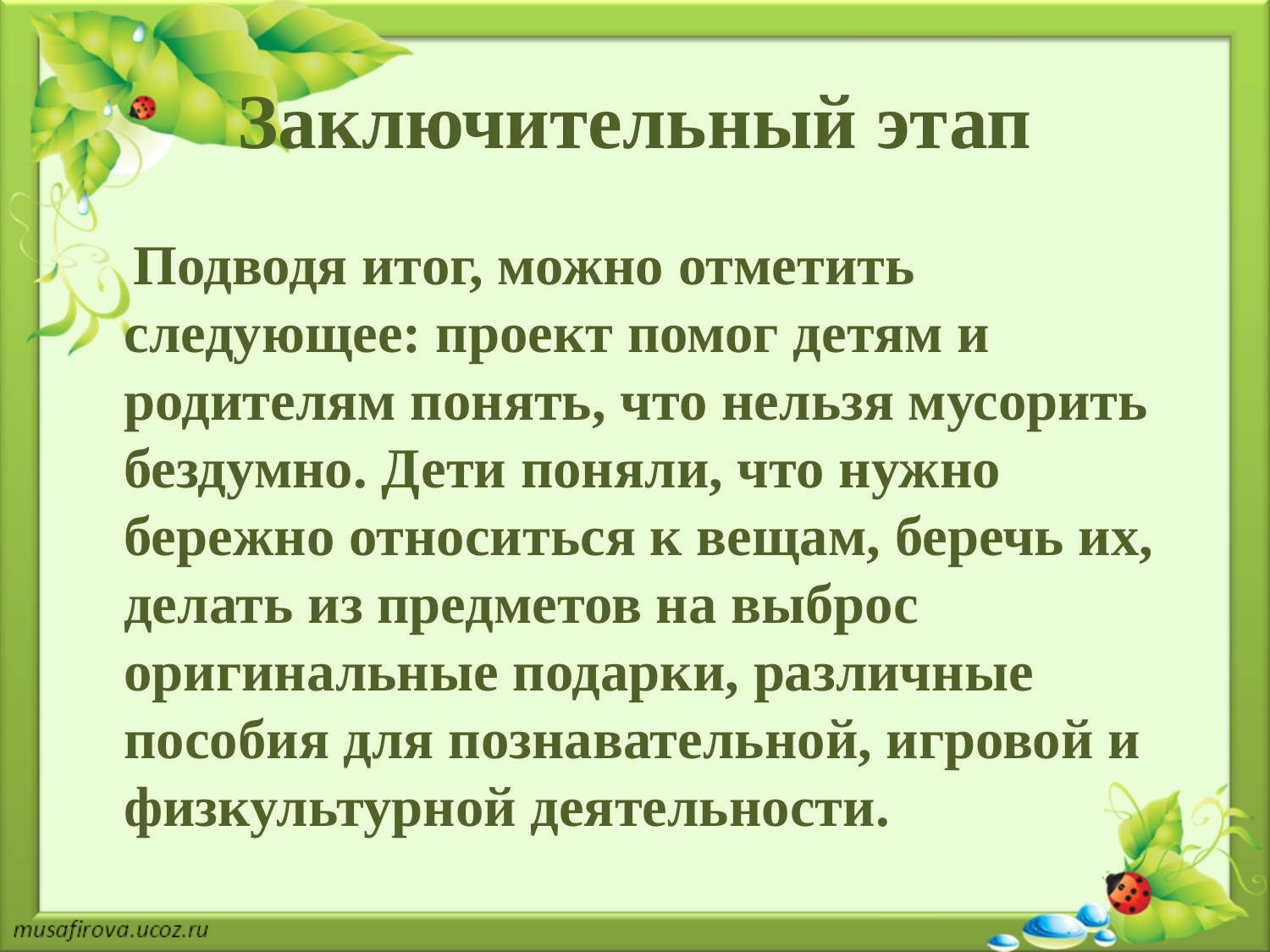

# Заключительный этап
    Подводя итог, можно отметить следующее: проект помог детям и родителям понять, что нельзя мусорить бездумно. Дети поняли, что нужно бережно относиться к вещам, беречь их, делать из предметов на выброс оригинальные подарки, различные пособия для познавательной, игровой и физкультурной деятельности.